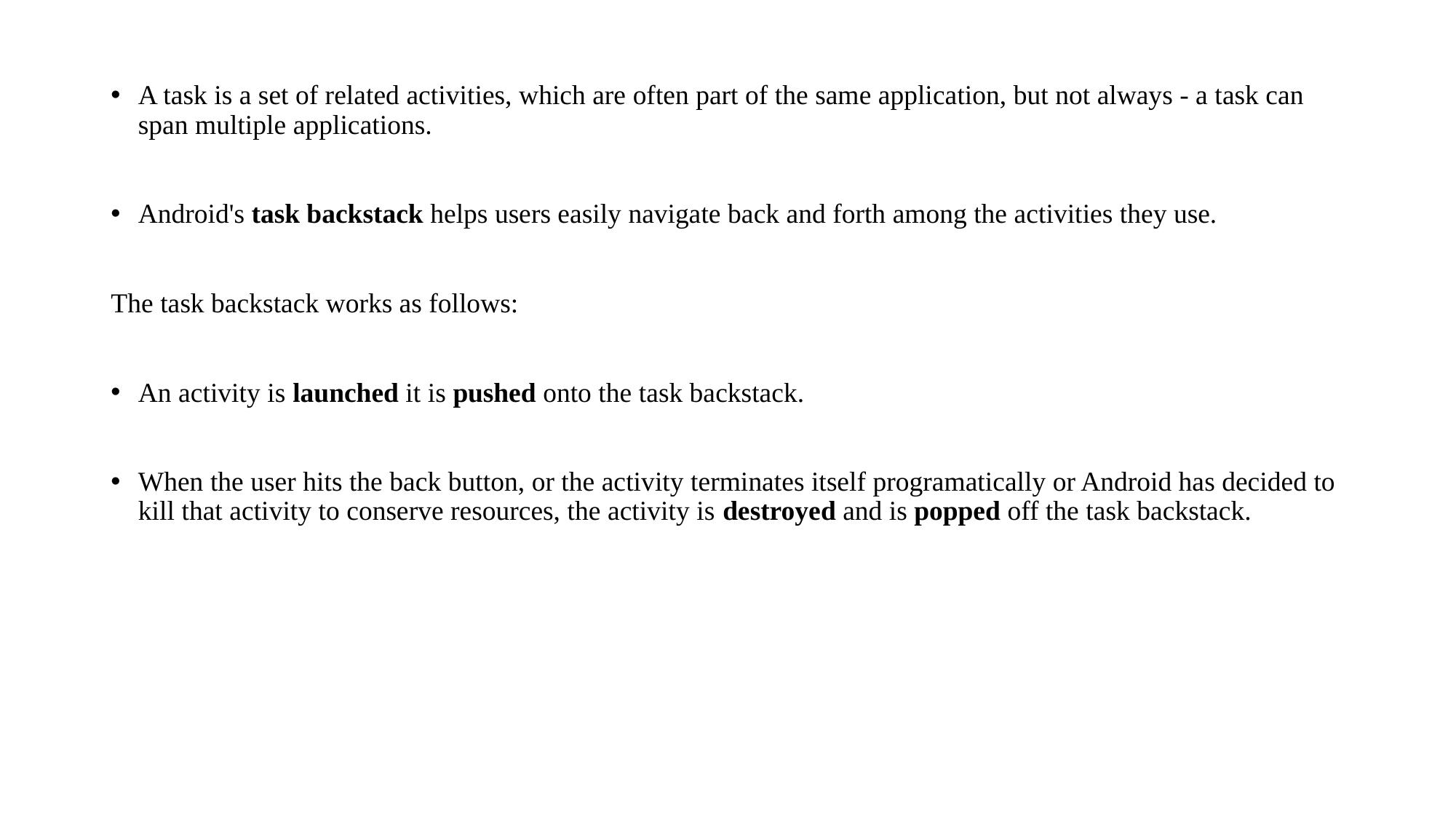

A task is a set of related activities, which are often part of the same application, but not always - a task can span multiple applications.

Android's task backstack helps users easily navigate back and forth among the activities they use.

The task backstack works as follows:

An activity is launched it is pushed onto the task backstack.

When the user hits the back button, or the activity terminates itself programatically or Android has decided to kill that activity to conserve resources, the activity is destroyed and is popped off the task backstack.